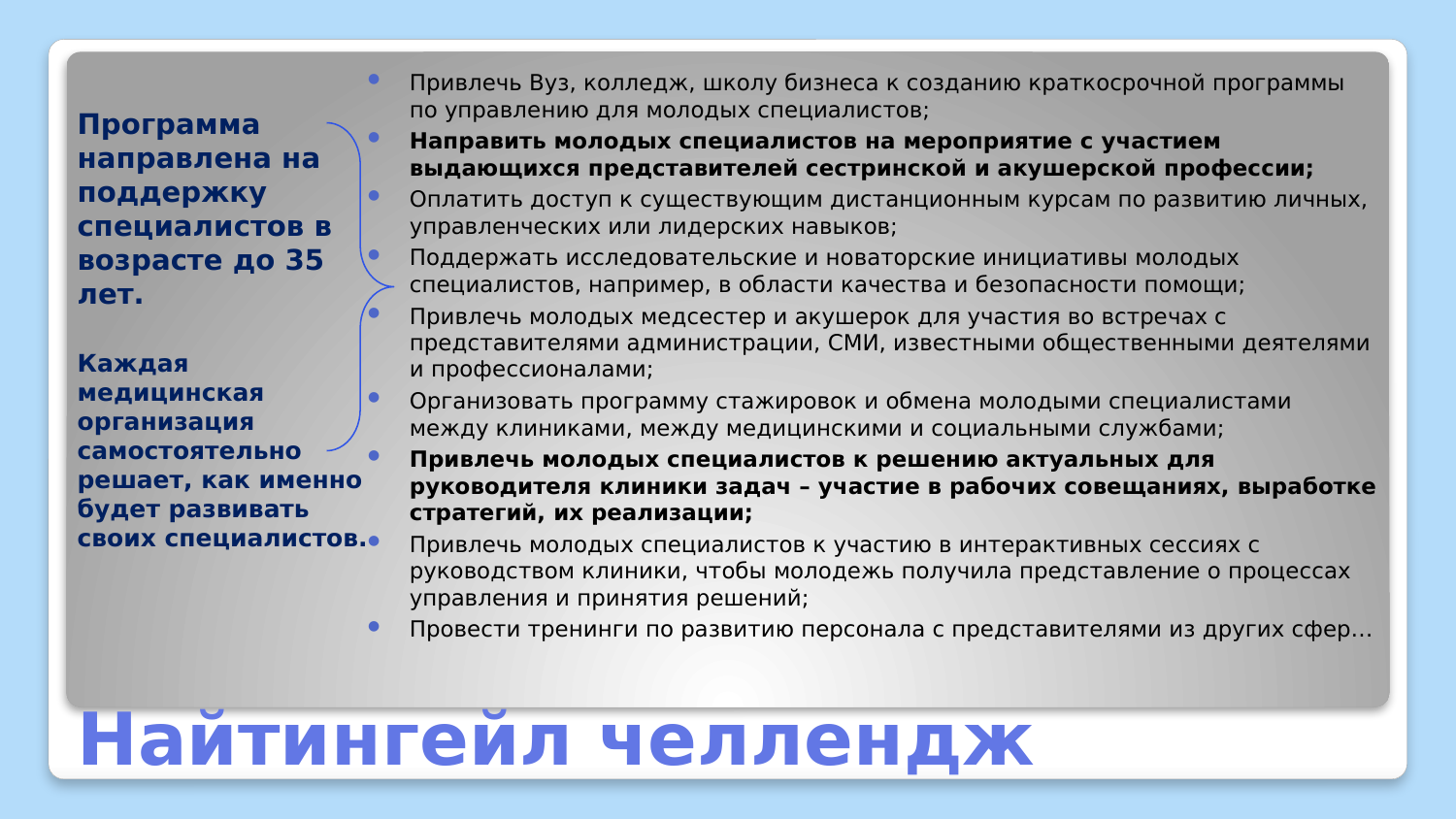

Привлечь Вуз, колледж, школу бизнеса к созданию краткосрочной программы по управлению для молодых специалистов;
Направить молодых специалистов на мероприятие с участием выдающихся представителей сестринской и акушерской профессии;
Оплатить доступ к существующим дистанционным курсам по развитию личных, управленческих или лидерских навыков;
Поддержать исследовательские и новаторские инициативы молодых специалистов, например, в области качества и безопасности помощи;
Привлечь молодых медсестер и акушерок для участия во встречах с представителями администрации, СМИ, известными общественными деятелями и профессионалами;
Организовать программу стажировок и обмена молодыми специалистами между клиниками, между медицинскими и социальными службами;
Привлечь молодых специалистов к решению актуальных для руководителя клиники задач – участие в рабочих совещаниях, выработке стратегий, их реализации;
Привлечь молодых специалистов к участию в интерактивных сессиях с руководством клиники, чтобы молодежь получила представление о процессах управления и принятия решений;
Провести тренинги по развитию персонала с представителями из других сфер…

Программа направлена на поддержку специалистов в возрасте до 35 лет.

Каждая медицинская организация самостоятельно решает, как именно будет развивать своих специалистов.
# Найтингейл челлендж